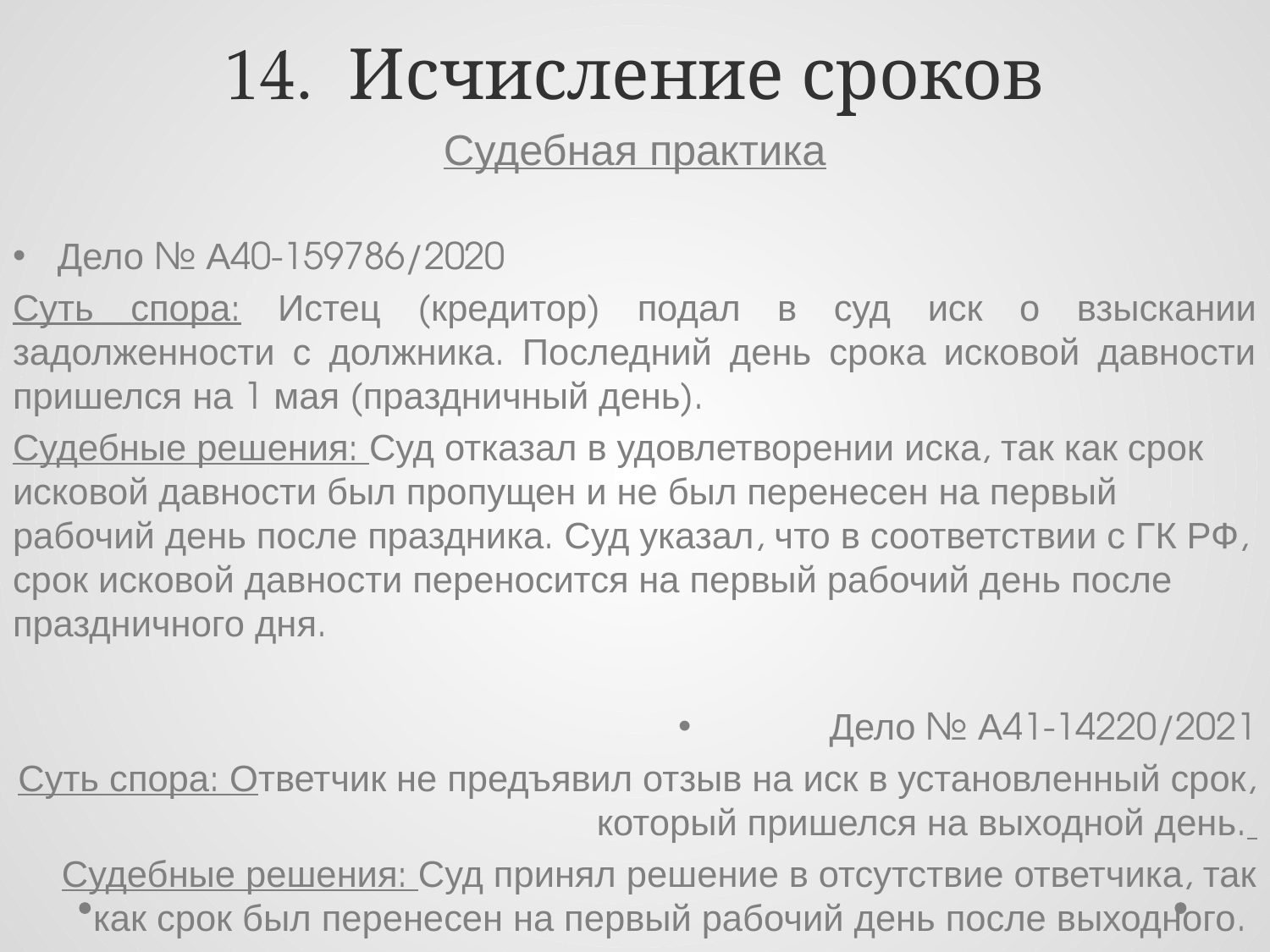

# 14.  Исчисление сроков
Судебная практика

Дело № А40-159786/2020
Суть спора: Истец (кредитор) подал в суд иск о взыскании задолженности с должника. Последний день срока исковой давности пришелся на 1 мая (праздничный день).
Судебные решения: Суд отказал в удовлетворении иска, так как срок исковой давности был пропущен и не был перенесен на первый рабочий день после праздника. Суд указал, что в соответствии с ГК РФ, срок исковой давности переносится на первый рабочий день после праздничного дня.

Дело № А41-14220/2021
Суть спора: Ответчик не предъявил отзыв на иск в установленный срок, который пришелся на выходной день.
Судебные решения: Суд принял решение в отсутствие ответчика, так как срок был перенесен на первый рабочий день после выходного.